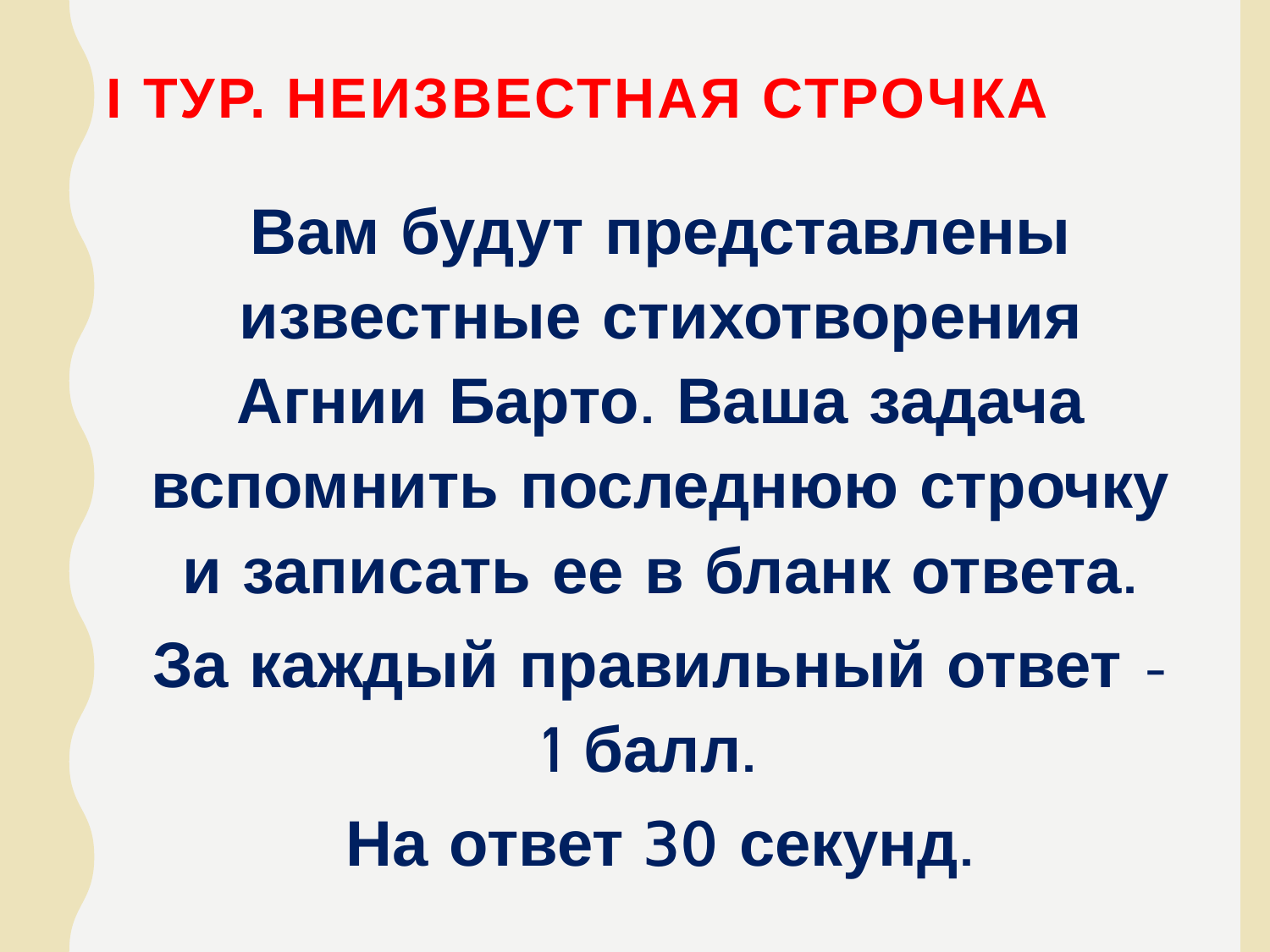

# I тур. Неизвестная строчка
Вам будут представлены известные стихотворения Агнии Барто. Ваша задача вспомнить последнюю строчку и записать ее в бланк ответа.
За каждый правильный ответ - 1 балл.
На ответ 30 секунд.